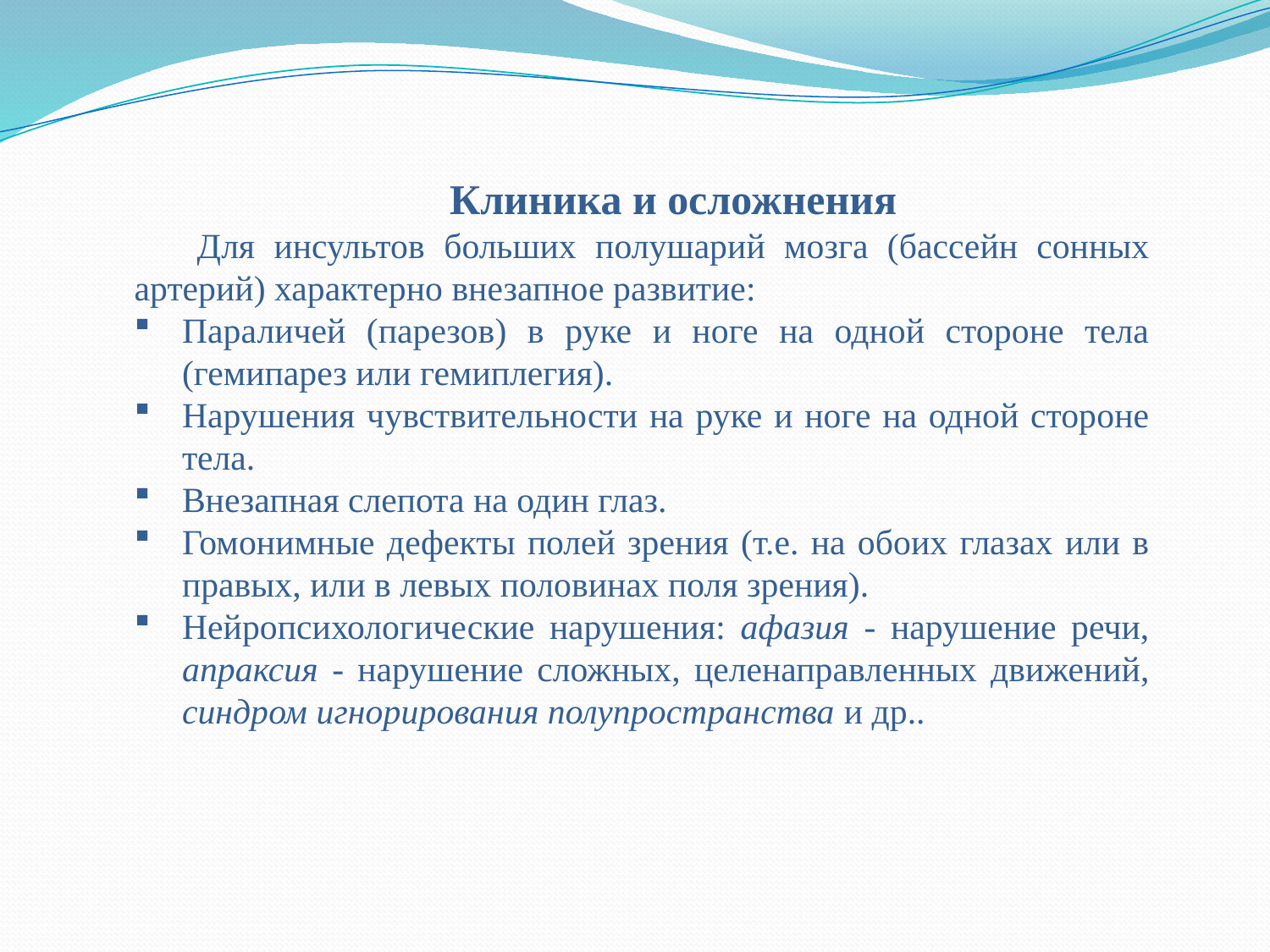

Клиника и осложнения
Для инсультов больших полушарий мозга (бассейн сонных артерий) характерно внезапное развитие:
Параличей (парезов) в руке и ноге на одной стороне тела (гемипарез или гемиплегия).
Нарушения чувствительности на руке и ноге на одной стороне тела.
Внезапная слепота на один глаз.
Гомонимные дефекты полей зрения (т.е. на обоих глазах или в правых, или в левых половинах поля зрения).
Нейропсихологические нарушения: афазия - нарушение речи, апраксия - нарушение сложных, целенаправленных движений, синдром игнорирования полупространства и др..